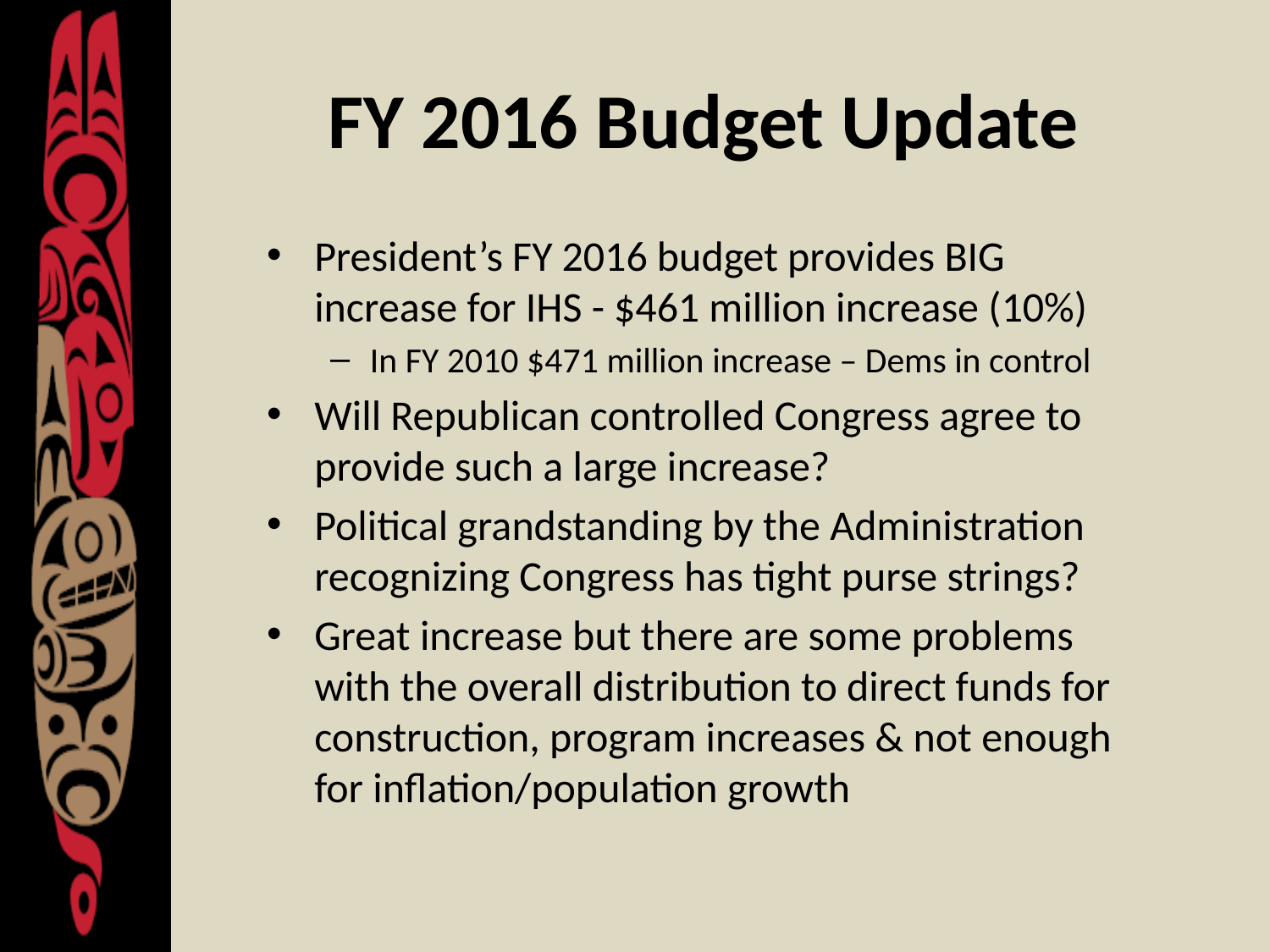

# FY 2016 Budget Update
President’s FY 2016 budget provides BIG increase for IHS - $461 million increase (10%)
In FY 2010 $471 million increase – Dems in control
Will Republican controlled Congress agree to provide such a large increase?
Political grandstanding by the Administration recognizing Congress has tight purse strings?
Great increase but there are some problems with the overall distribution to direct funds for construction, program increases & not enough for inflation/population growth